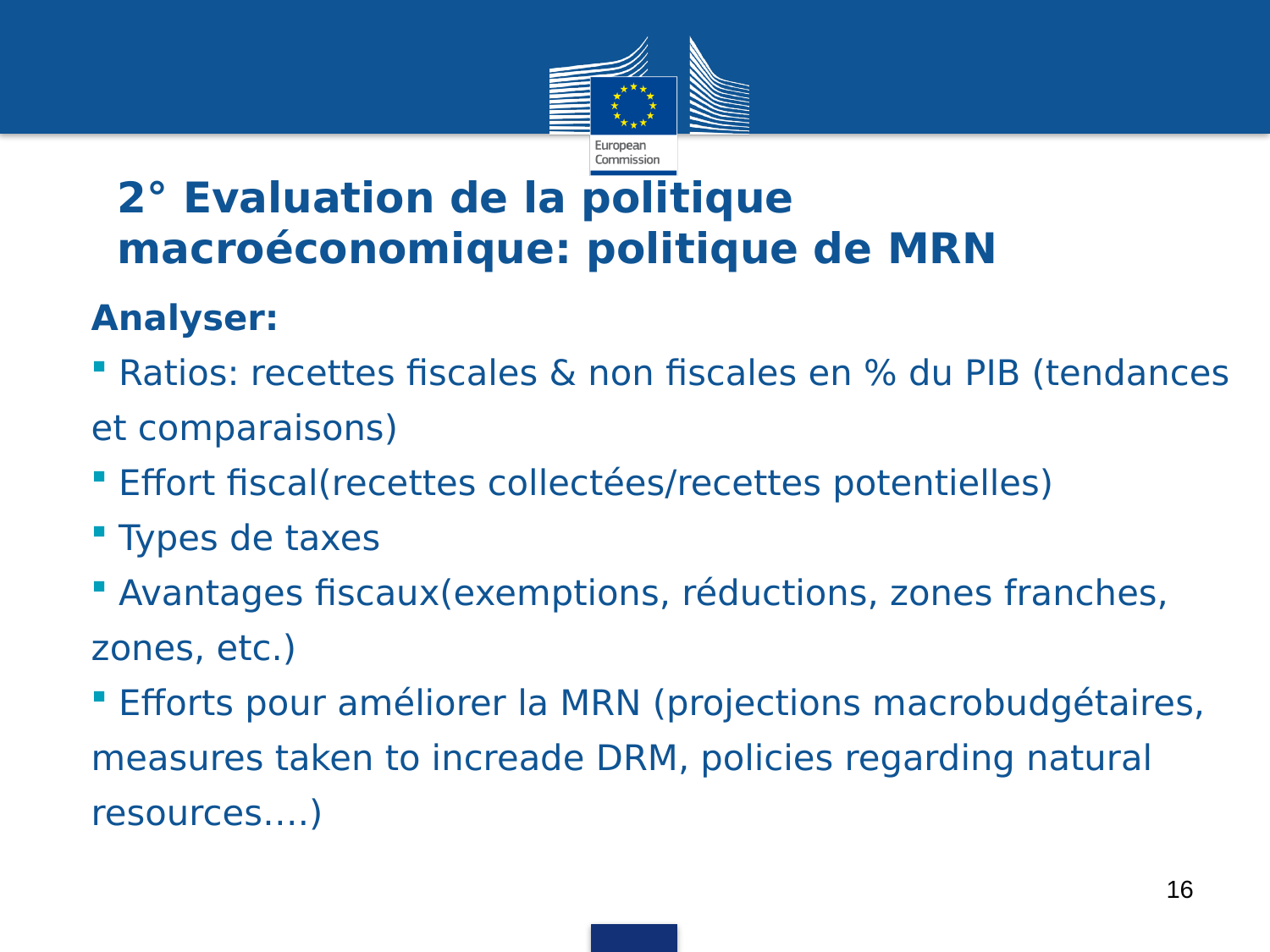

# 2° Evaluation de la politique  macroéconomique: politique de MRN
Analyser:
 Ratios: recettes fiscales & non fiscales en % du PIB (tendances et comparaisons)
 Effort fiscal(recettes collectées/recettes potentielles)
 Types de taxes
 Avantages fiscaux(exemptions, réductions, zones franches, zones, etc.)
 Efforts pour améliorer la MRN (projections macrobudgétaires, measures taken to increade DRM, policies regarding natural resources….)

16